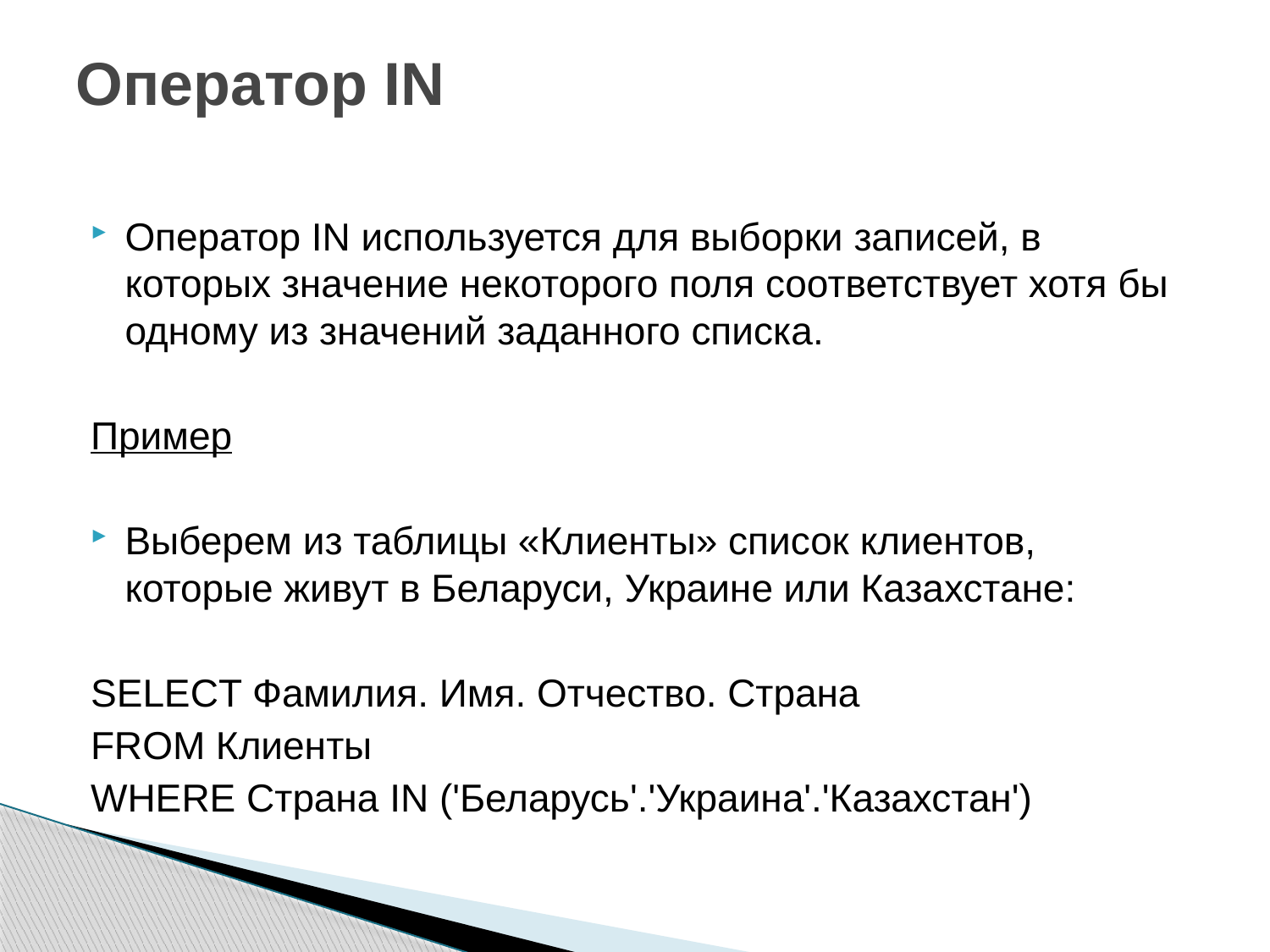

# Оператор IN
Оператор IN используется для выборки записей, в которых значение некоторого поля соответствует хотя бы одному из значений заданного списка.

Пример

Выберем из таблицы «Клиенты» список клиентов, которые живут в Беларуси, Украине или Казахстане:

SELECT Фамилия. Имя. Отчество. Страна
FROM Клиенты
WHERE Страна IN ('Беларусь'.'Украина'.'Казахстан')